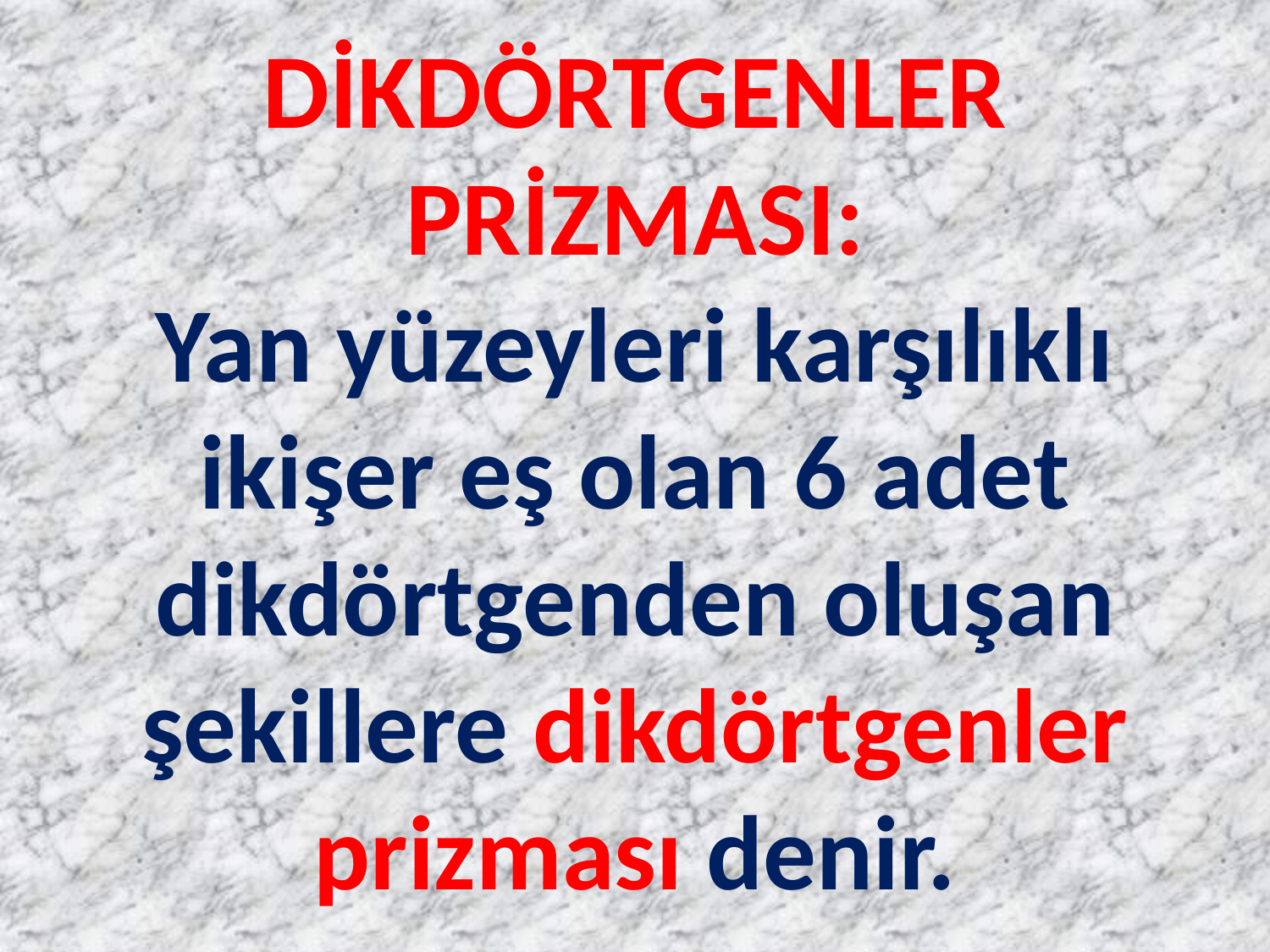

DİKDÖRTGENLER PRİZMASI:
Yan yüzeyleri karşılıklı ikişer eş olan 6 adet dikdörtgenden oluşan şekillere dikdörtgenler prizması denir.
#